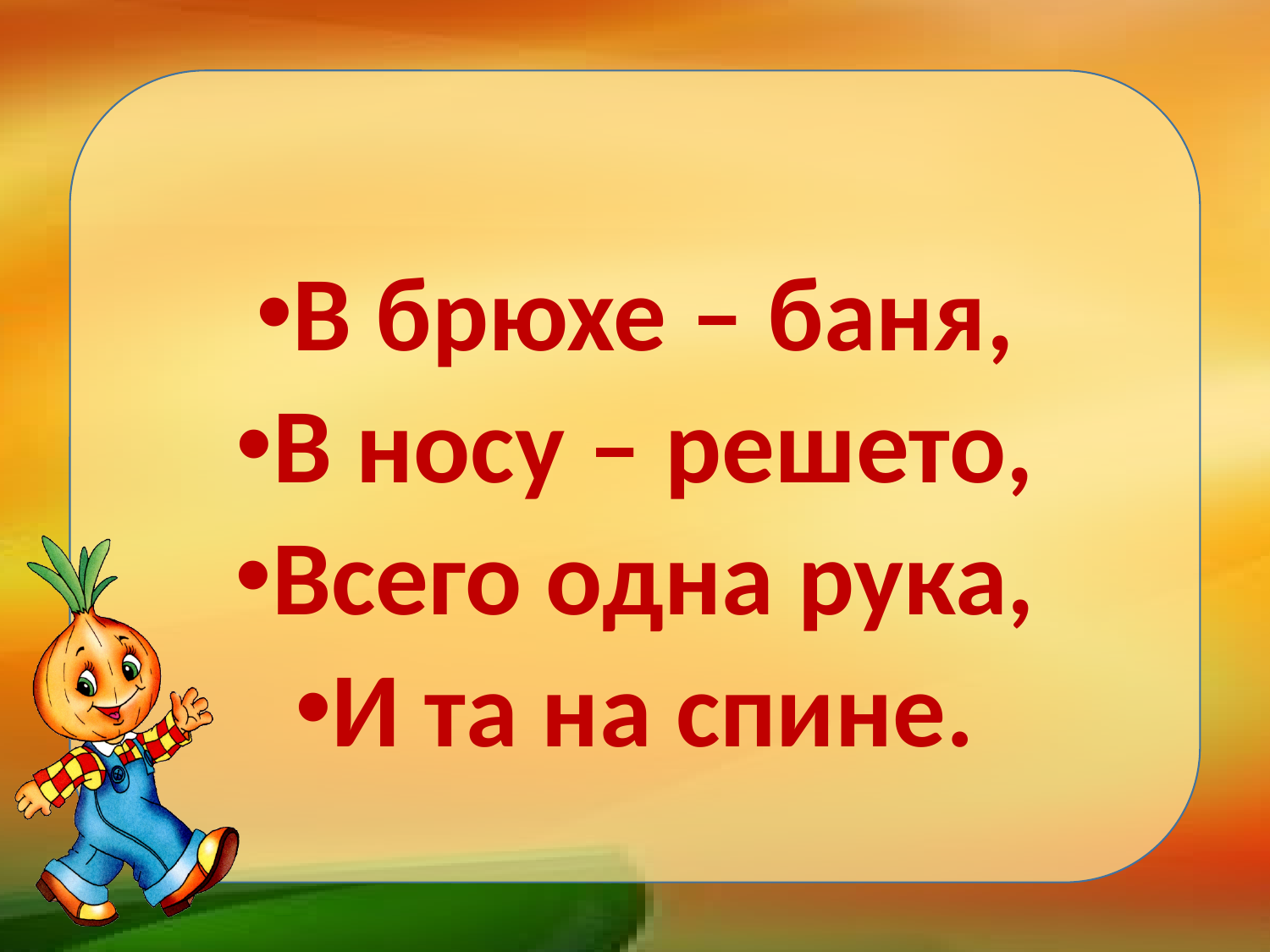

#
В брюхе – баня,
В носу – решето,
Всего одна рука,
И та на спине.